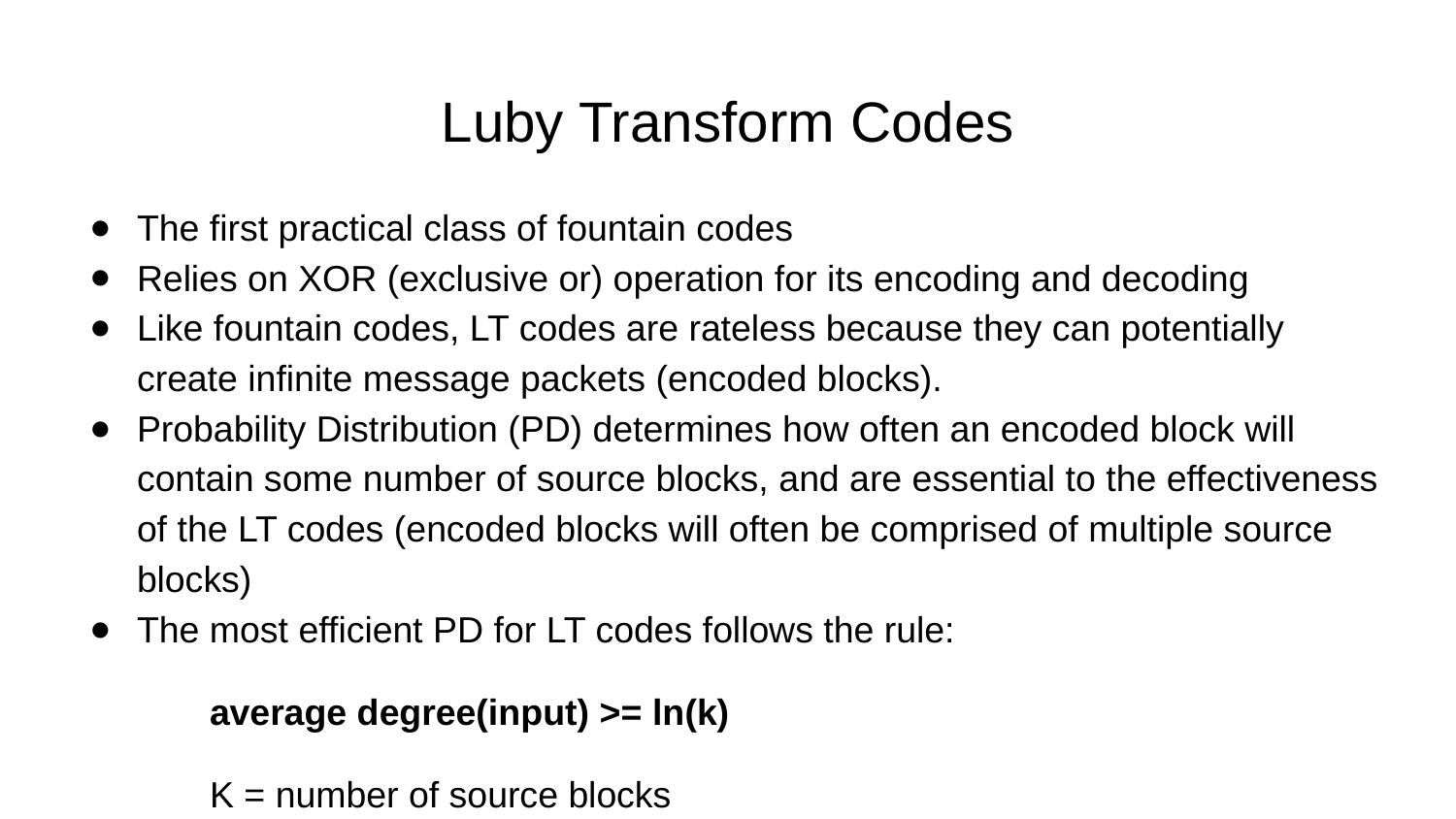

# Luby Transform Codes
The first practical class of fountain codes
Relies on XOR (exclusive or) operation for its encoding and decoding
Like fountain codes, LT codes are rateless because they can potentially create infinite message packets (encoded blocks).
Probability Distribution (PD) determines how often an encoded block will contain some number of source blocks, and are essential to the effectiveness of the LT codes (encoded blocks will often be comprised of multiple source blocks)
The most efficient PD for LT codes follows the rule:
average degree(input) >= ln(k)
K = number of source blocks